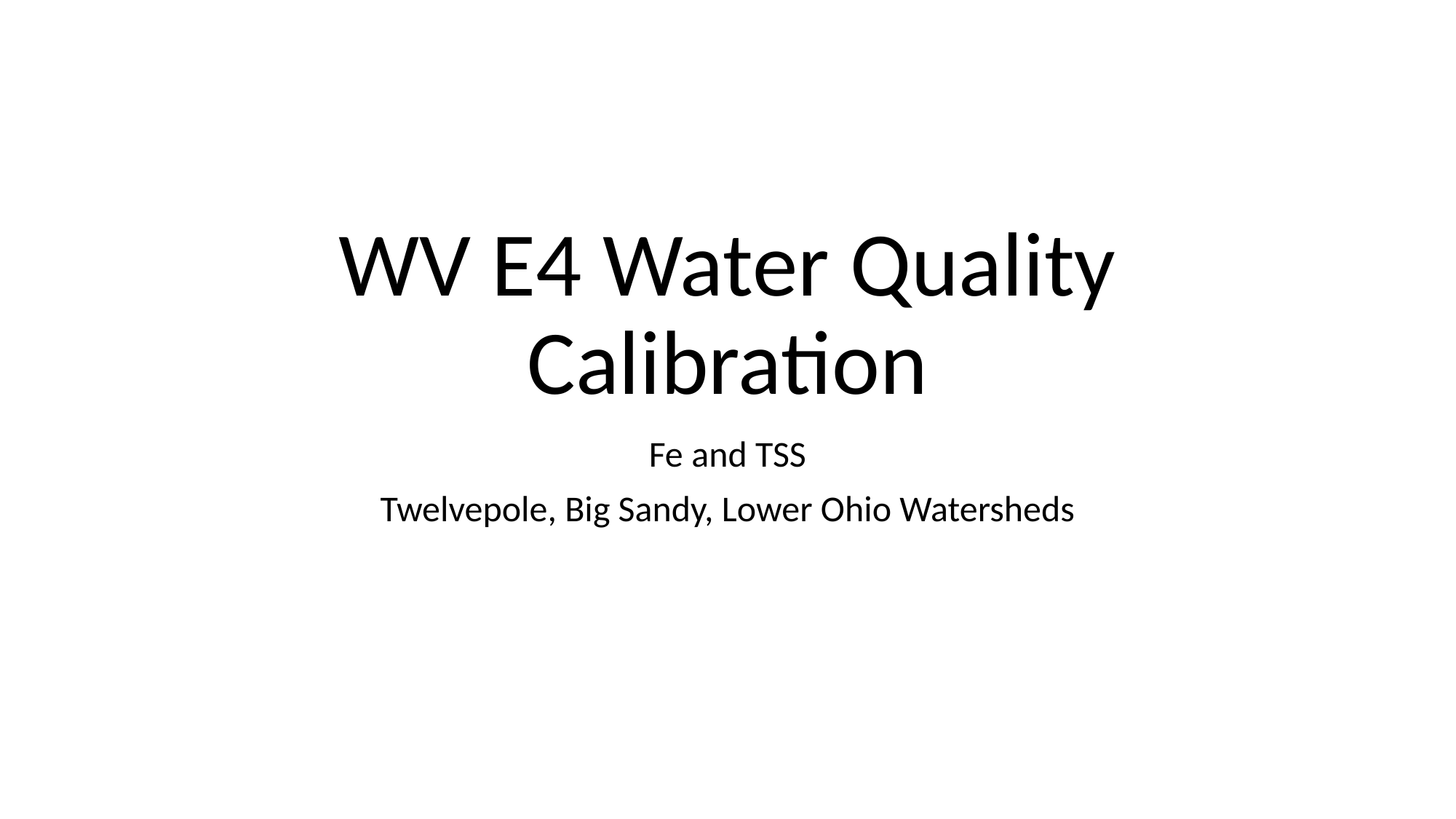

# WV E4 Water Quality Calibration
Fe and TSS
Twelvepole, Big Sandy, Lower Ohio Watersheds